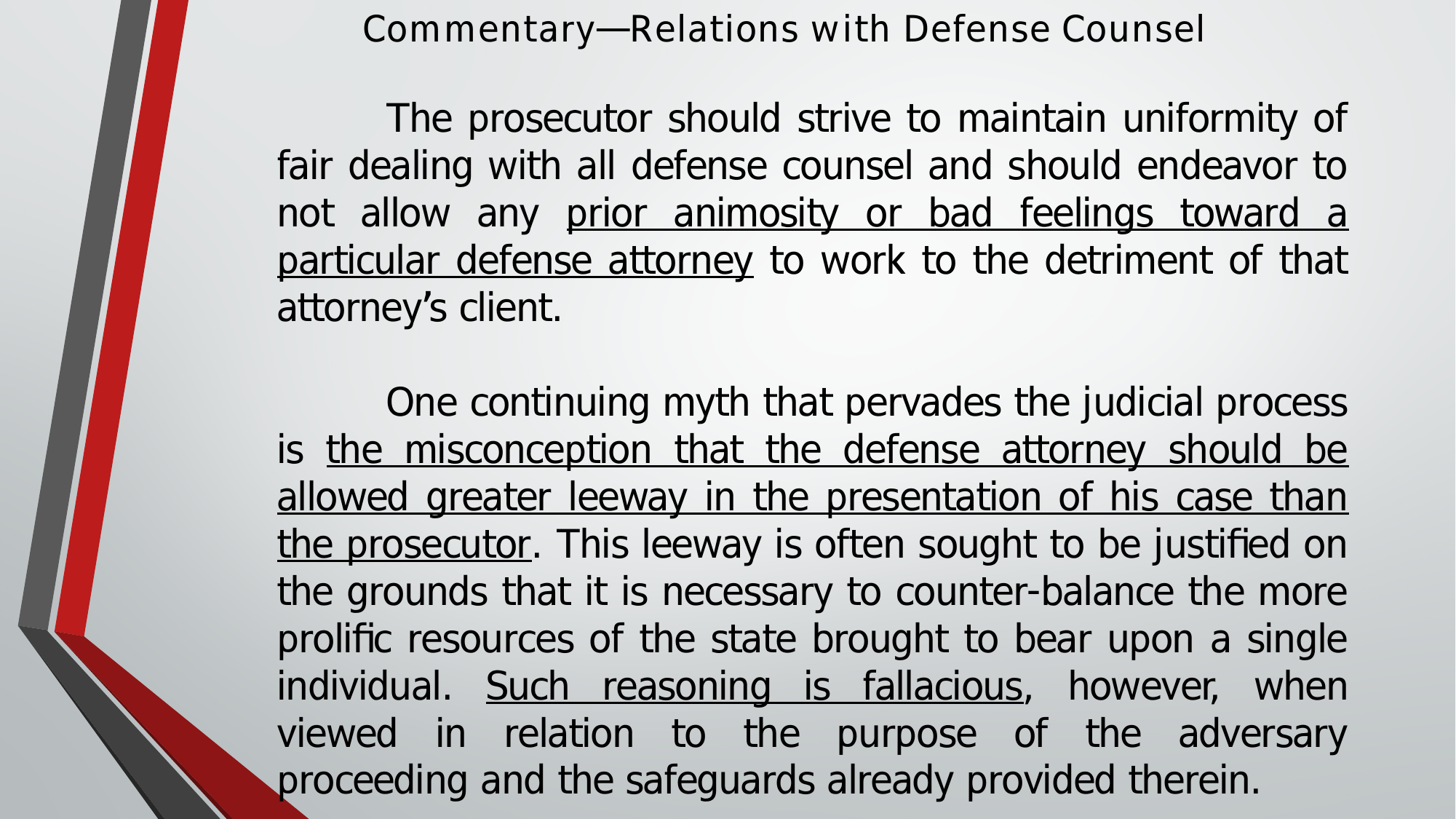

Commentary—Relations with Defense Counsel

	The prosecutor should strive to maintain uniformity of fair dealing with all defense counsel and should endeavor to not allow any prior animosity or bad feelings toward a particular defense attorney to work to the detriment of that attorney’s client.

	One continuing myth that pervades the judicial process is the misconception that the defense attorney should be allowed greater leeway in the presentation of his case than the prosecutor. This leeway is often sought to be justified on the grounds that it is necessary to counter-balance the more prolific resources of the state brought to bear upon a single individual. Such reasoning is fallacious, however, when viewed in relation to the purpose of the adversary proceeding and the safeguards already provided therein.